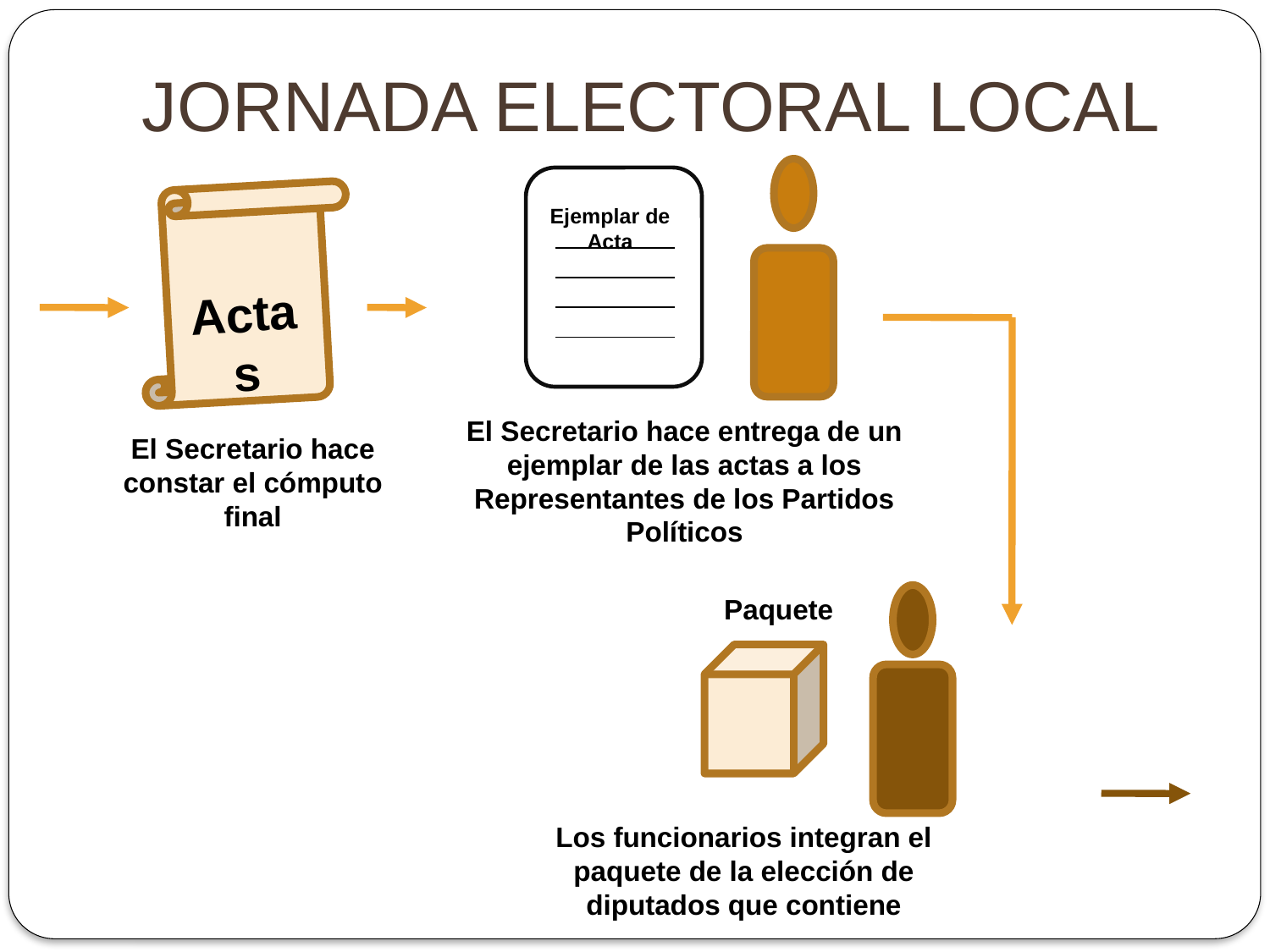

# JORNADA ELECTORAL LOCAL

Ejemplar de Acta

Actas
El Secretario hace entrega de un ejemplar de las actas a los Representantes de los Partidos Políticos
El Secretario hace constar el cómputo final
Paquete

Los funcionarios integran el paquete de la elección de diputados que contiene